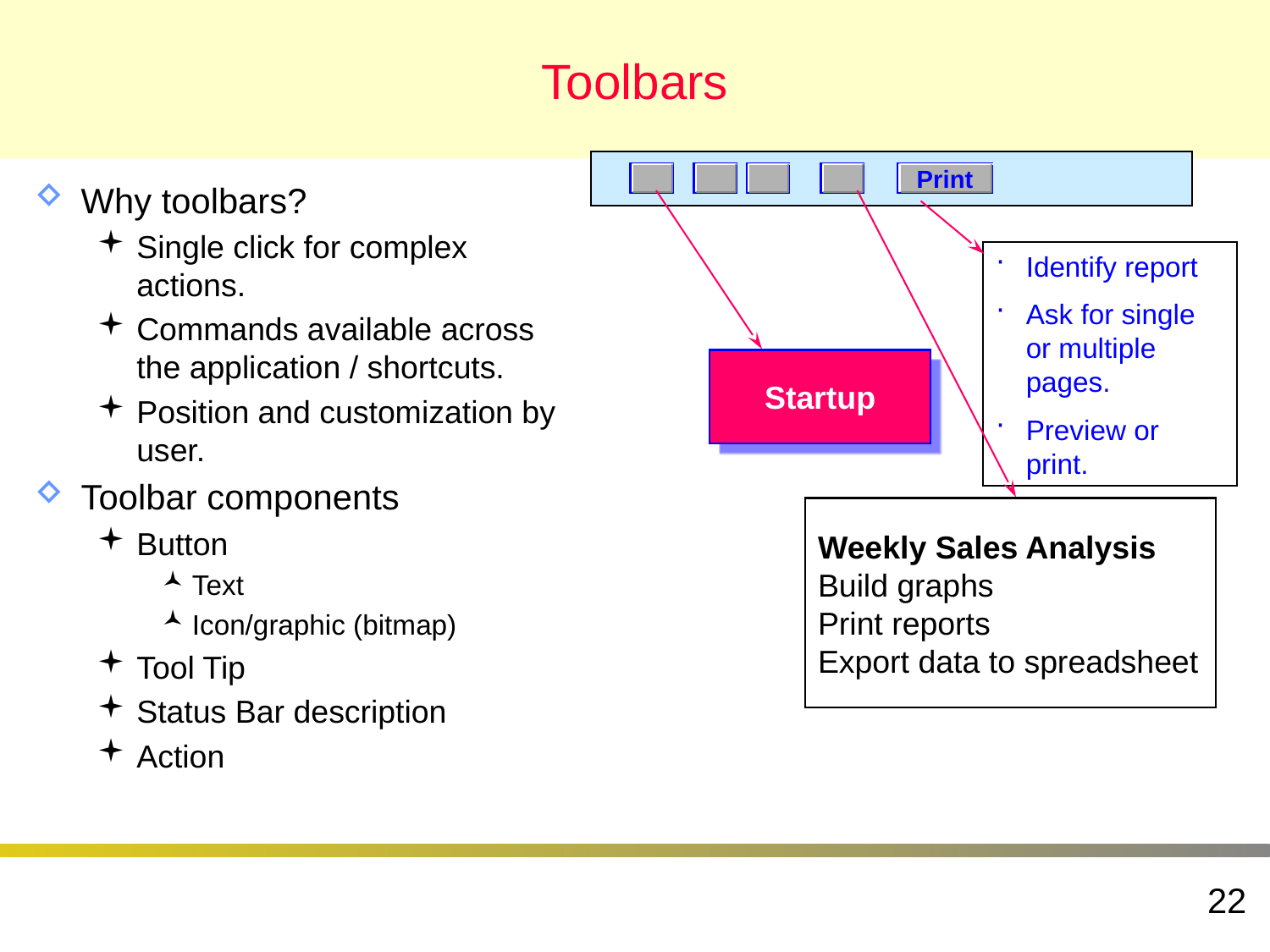

# Toolbars

Print

Why toolbars?
Single click for complex actions.
Commands available across the application / shortcuts.
Position and customization by user.
Toolbar components
Button
Text
Icon/graphic (bitmap)
Tool Tip
Status Bar description
Action

Identify report
Ask for single or multiple pages.
Preview or print.
Startup
Weekly Sales Analysis
Build graphs
Print reports
Export data to spreadsheet
22